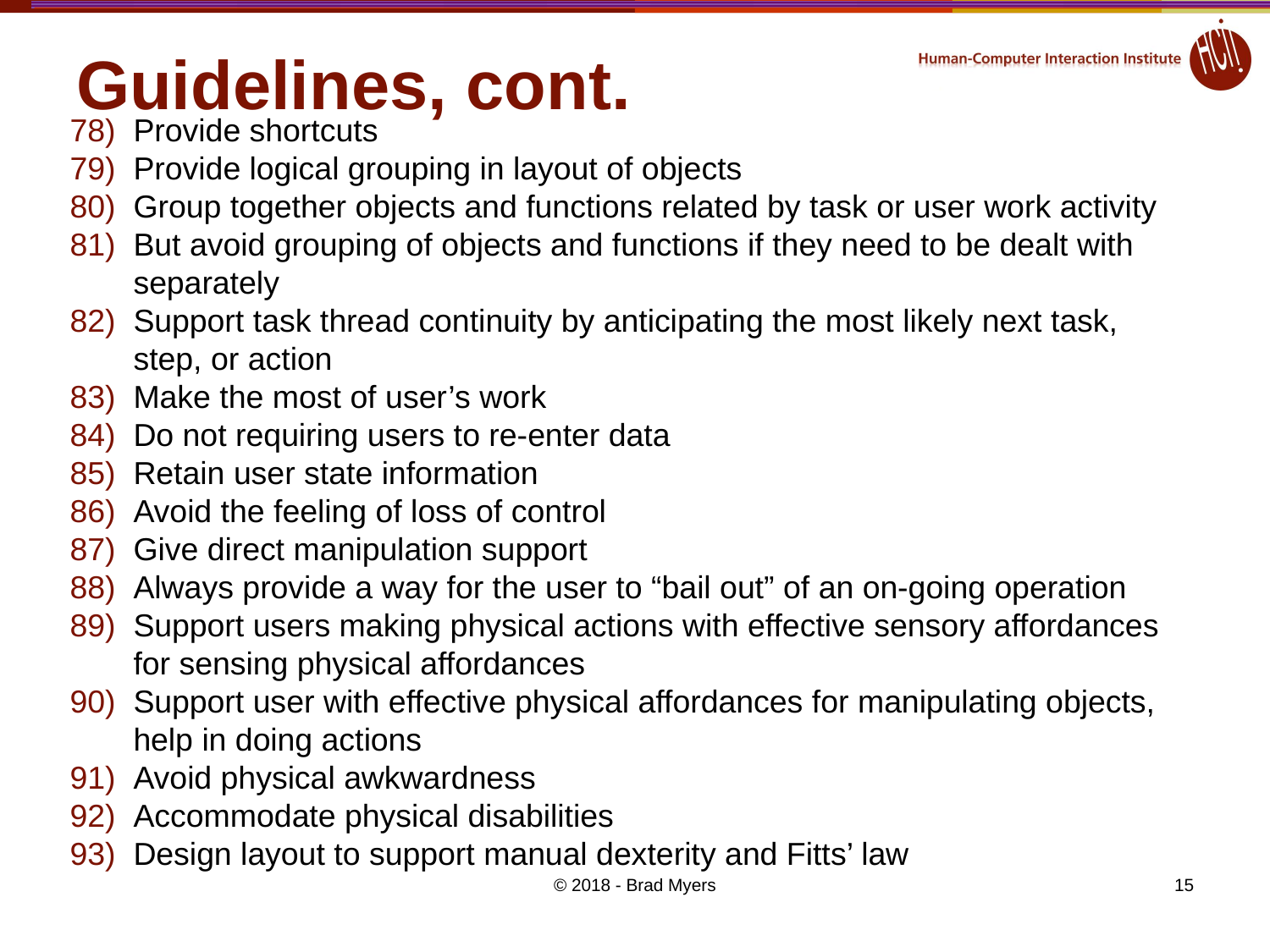

# Guidelines, cont.
Provide shortcuts
Provide logical grouping in layout of objects
Group together objects and functions related by task or user work activity
But avoid grouping of objects and functions if they need to be dealt with separately
Support task thread continuity by anticipating the most likely next task, step, or action
Make the most of user’s work
Do not requiring users to re-enter data
Retain user state information
Avoid the feeling of loss of control
Give direct manipulation support
Always provide a way for the user to “bail out” of an on-going operation
Support users making physical actions with effective sensory affordances for sensing physical affordances
Support user with effective physical affordances for manipulating objects, help in doing actions
Avoid physical awkwardness
Accommodate physical disabilities
Design layout to support manual dexterity and Fitts’ law
© 2018 - Brad Myers
15